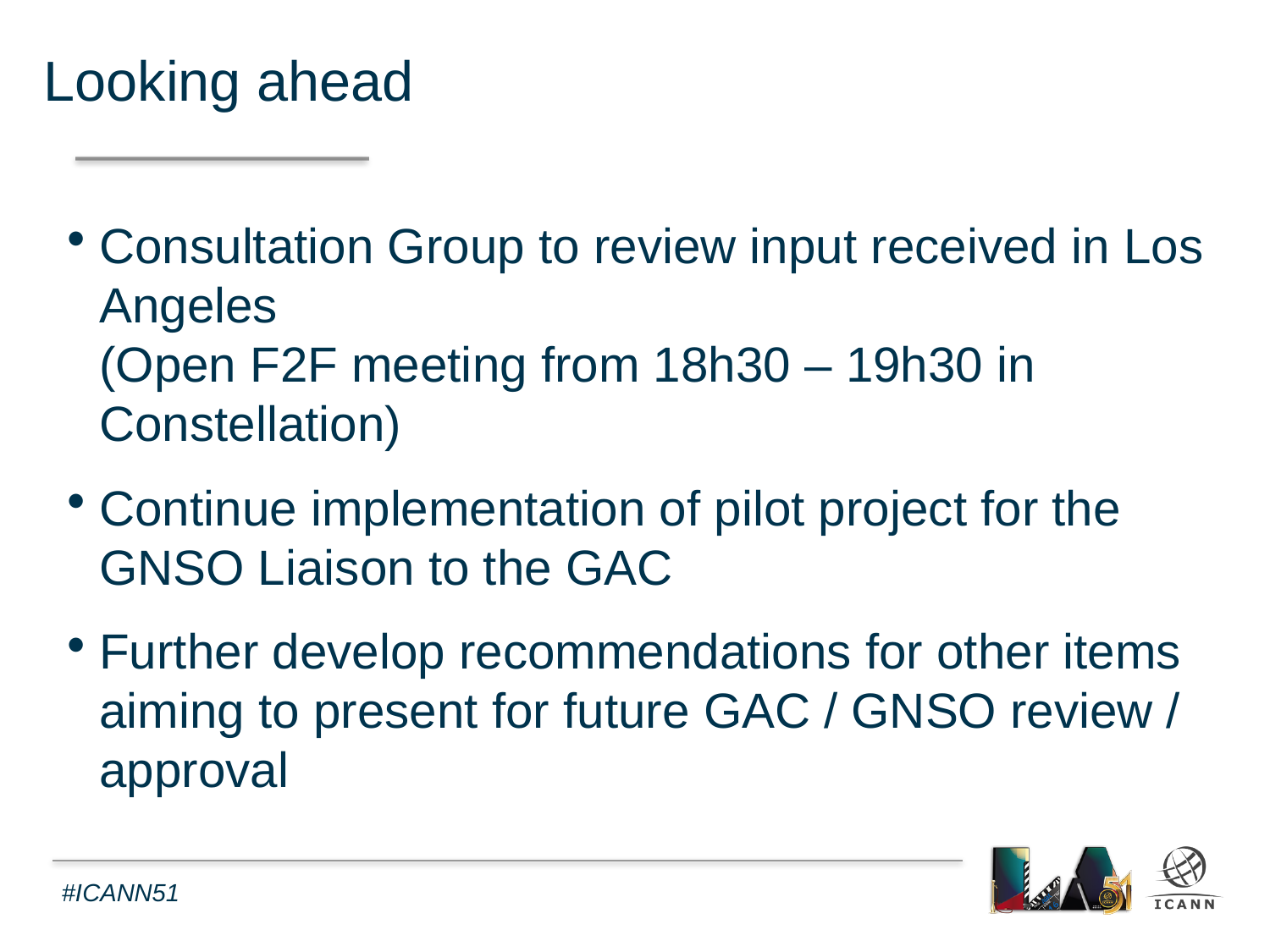

Looking ahead
Consultation Group to review input received in Los Angeles
(Open F2F meeting from 18h30 – 19h30 in Constellation)
Continue implementation of pilot project for the GNSO Liaison to the GAC
Further develop recommendations for other items aiming to present for future GAC / GNSO review / approval